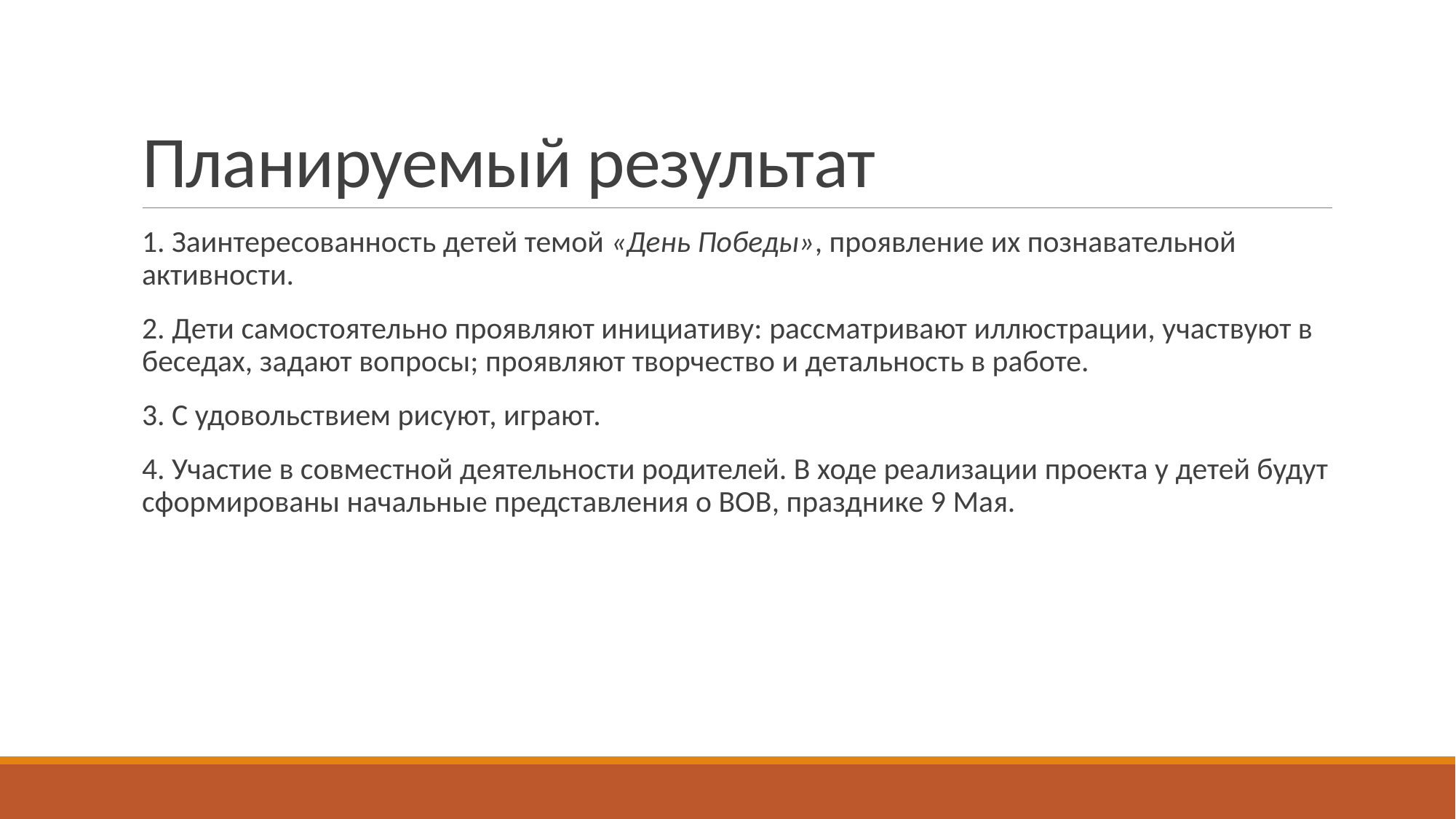

# Планируемый результат
1. Заинтересованность детей темой «День Победы», проявление их познавательной активности.
2. Дети самостоятельно проявляют инициативу: рассматривают иллюстрации, участвуют в беседах, задают вопросы; проявляют творчество и детальность в работе.
3. С удовольствием рисуют, играют.
4. Участие в совместной деятельности родителей. В ходе реализации проекта у детей будут сформированы начальные представления о ВОВ, празднике 9 Мая.